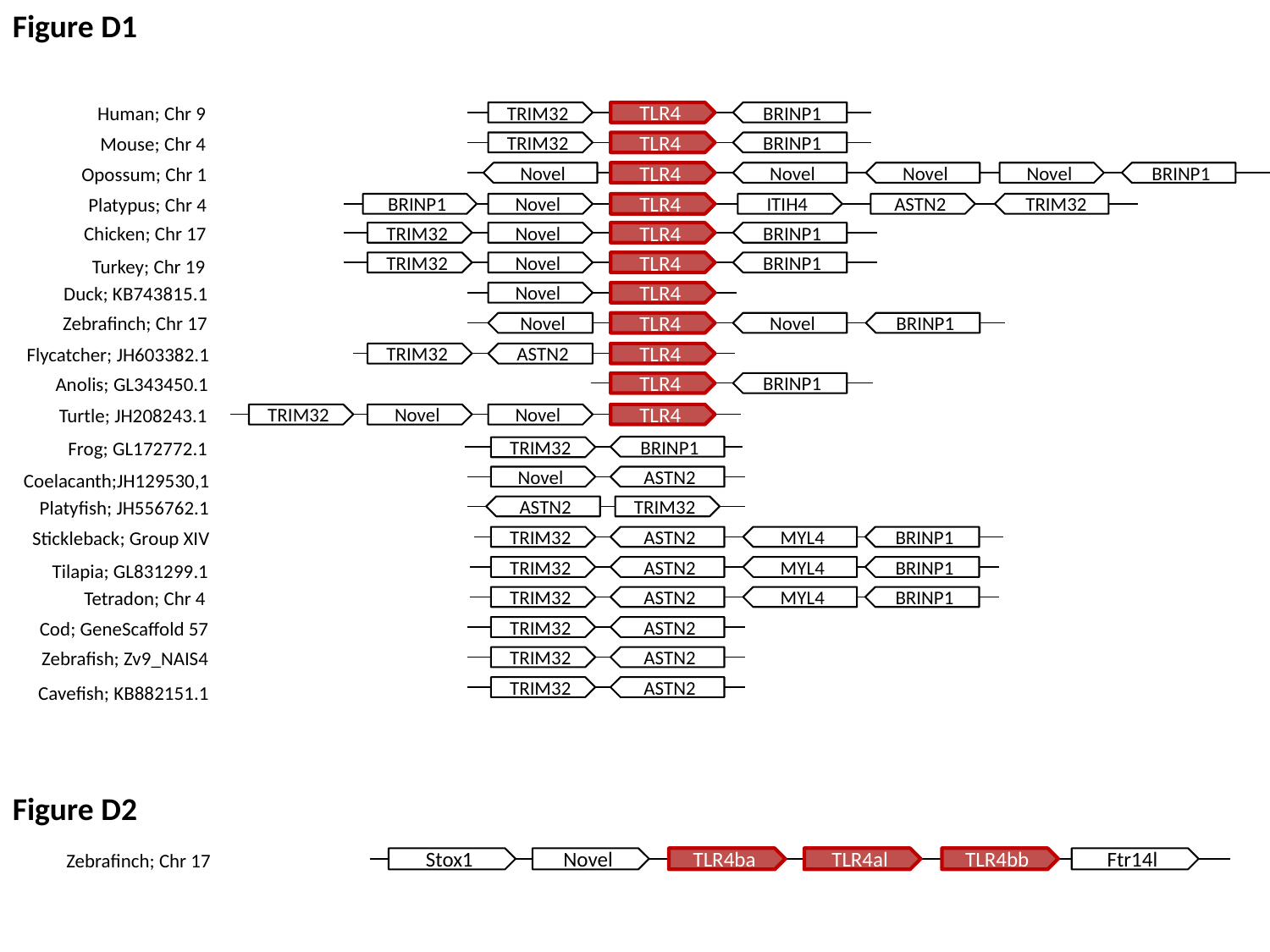

Figure D1
Human; Chr 9
TRIM32
TLR4
BRINP1
Mouse; Chr 4
TRIM32
TLR4
BRINP1
Opossum; Chr 1
Novel
TLR4
Novel
Novel
Novel
BRINP1
Platypus; Chr 4
BRINP1
Novel
TLR4
ITIH4
 ASTN2
 TRIM32
Chicken; Chr 17
TRIM32
Novel
TLR4
BRINP1
Turkey; Chr 19
TRIM32
Novel
TLR4
BRINP1
Duck; KB743815.1
Novel
TLR4
Zebrafinch; Chr 17
Novel
TLR4
Novel
BRINP1
Flycatcher; JH603382.1
TRIM32
 ASTN2
TLR4
Anolis; GL343450.1
TLR4
BRINP1
Turtle; JH208243.1
TRIM32
Novel
Novel
TLR4
Frog; GL172772.1
BRINP1
TRIM32
Coelacanth;JH129530,1
Novel
ASTN2
Platyfish; JH556762.1
ASTN2
TRIM32
Stickleback; Group XIV
TRIM32
ASTN2
MYL4
BRINP1
Tilapia; GL831299.1
TRIM32
ASTN2
MYL4
BRINP1
Tetradon; Chr 4
TRIM32
ASTN2
MYL4
BRINP1
Cod; GeneScaffold 57
TRIM32
ASTN2
Zebrafish; Zv9_NAIS4
TRIM32
ASTN2
Cavefish; KB882151.1
TRIM32
ASTN2
Figure D2
Zebrafinch; Chr 17
Stox1
Novel
TLR4ba
TLR4al
TLR4bb
Ftr14l